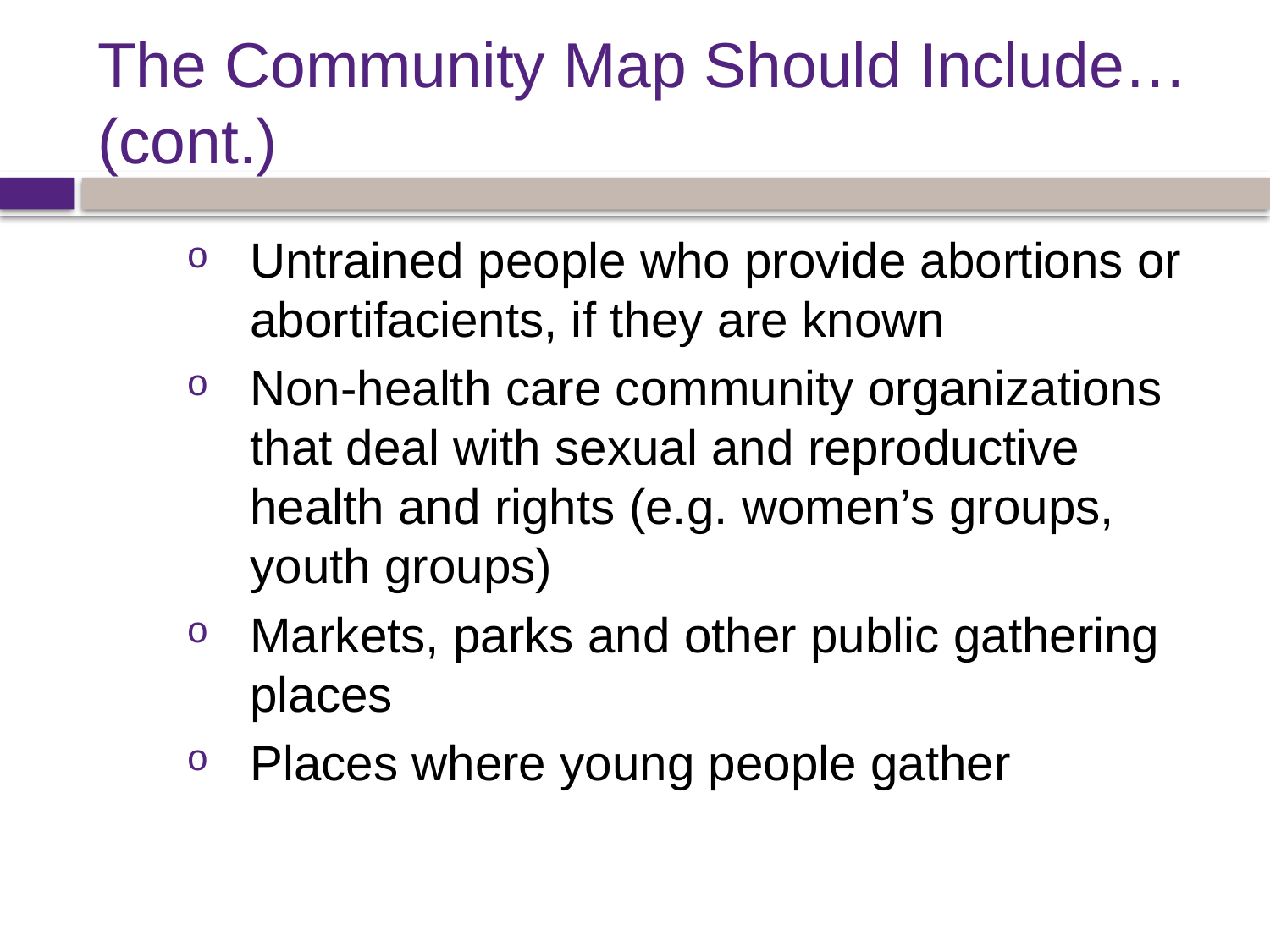

# The Community Map Should Include…(cont.)
Untrained people who provide abortions or abortifacients, if they are known
Non-health care community organizations that deal with sexual and reproductive health and rights (e.g. women’s groups, youth groups)
Markets, parks and other public gathering places
Places where young people gather